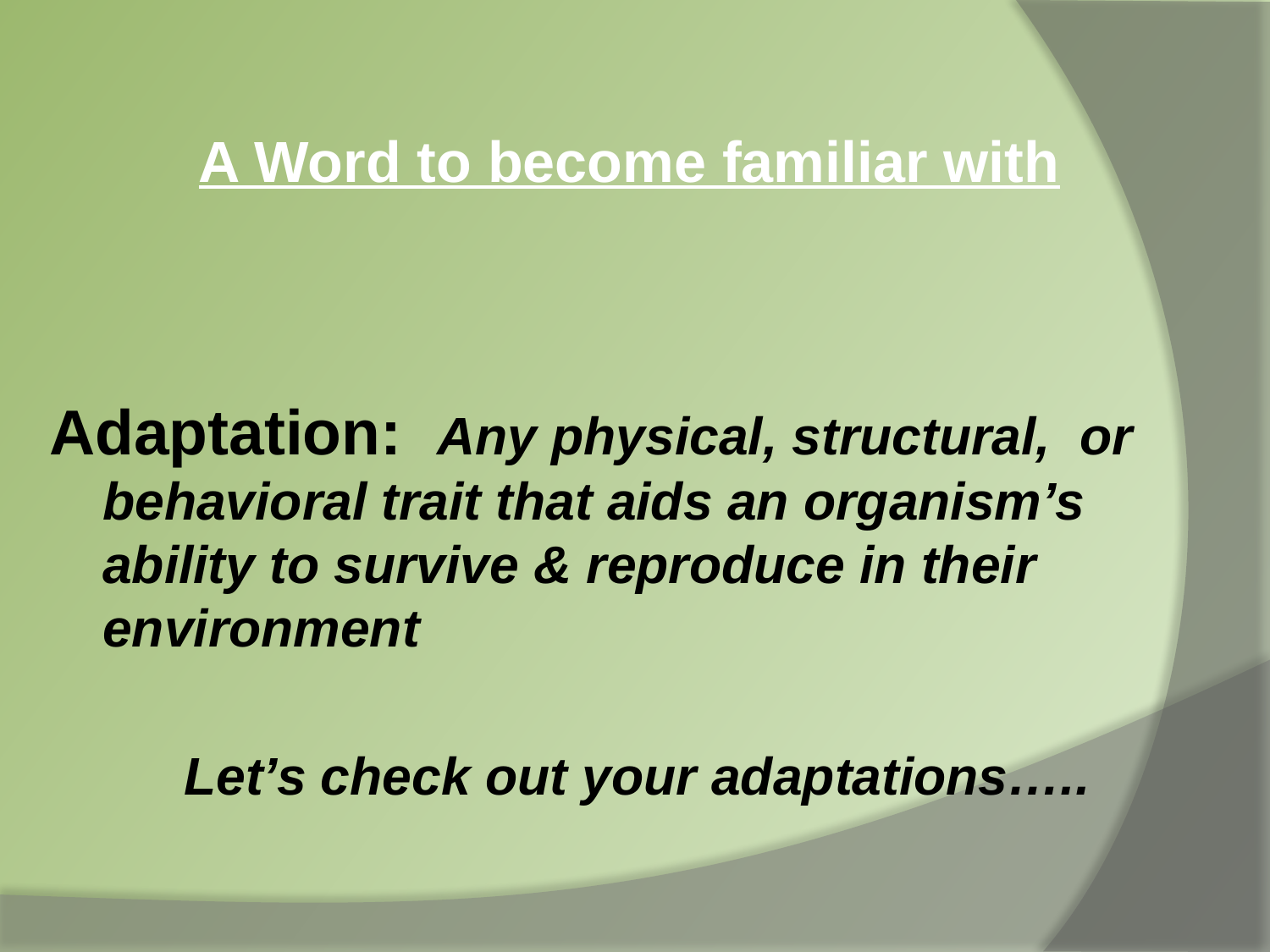

# A Word to become familiar with

Adaptation:  Any physical, structural,  or behavioral trait that aids an organism’s ability to survive & reproduce in their environment

Let’s check out your adaptations…..